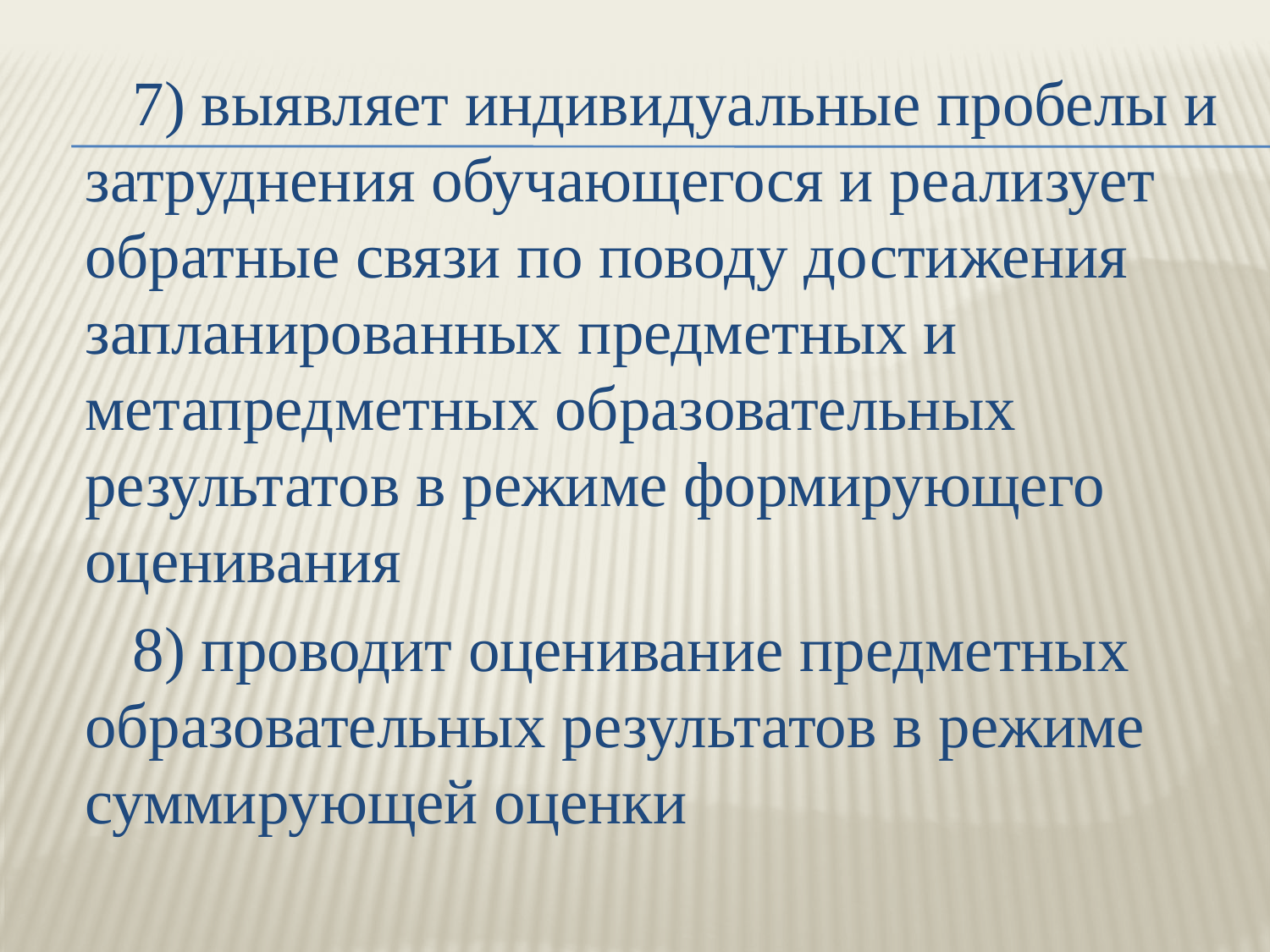

7) выявляет индивидуальные пробелы и затруднения обучающегося и реализует обратные связи по поводу достижения запланированных предметных и метапредметных образовательных результатов в режиме формирующего оценивания
      8) проводит оценивание предметных образовательных результатов в режиме суммирующей оценки